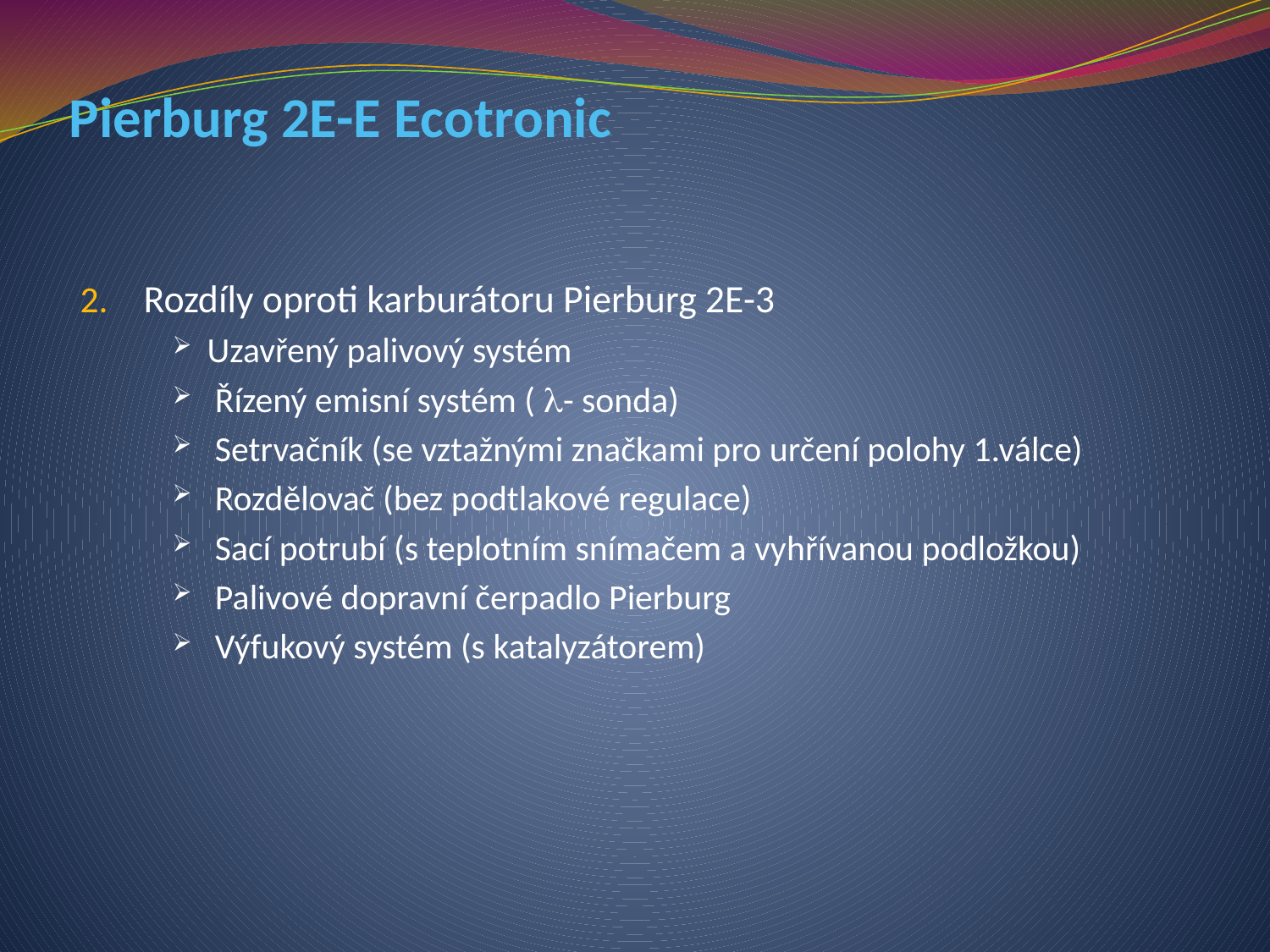

Pierburg 2E-E Ecotronic
Rozdíly oproti karburátoru Pierburg 2E-3
Uzavřený palivový systém
 Řízený emisní systém ( λ- sonda)
 Setrvačník (se vztažnými značkami pro určení polohy 1.válce)
 Rozdělovač (bez podtlakové regulace)
 Sací potrubí (s teplotním snímačem a vyhřívanou podložkou)
 Palivové dopravní čerpadlo Pierburg
 Výfukový systém (s katalyzátorem)